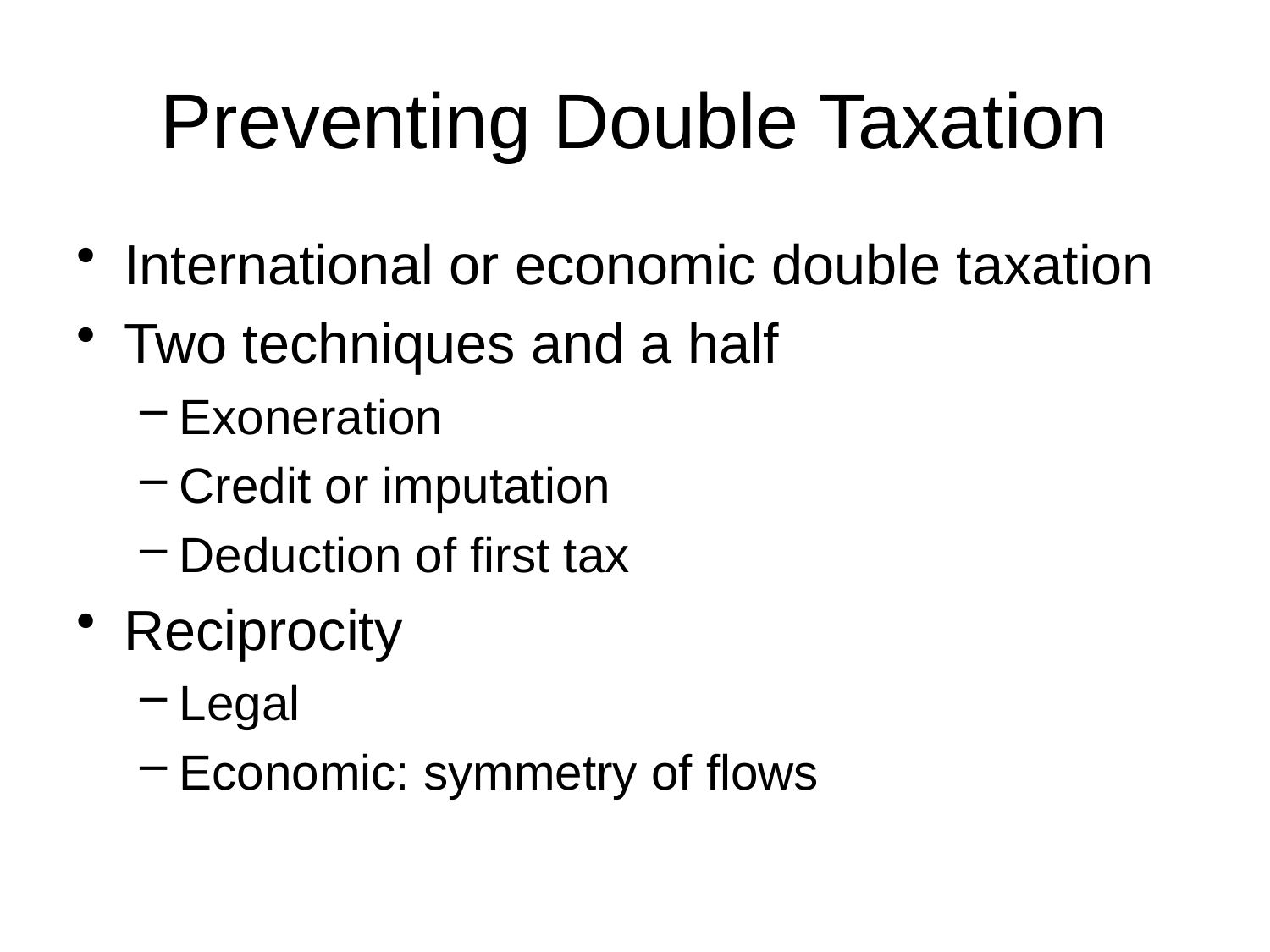

# Preventing Double Taxation
International or economic double taxation
Two techniques and a half
Exoneration
Credit or imputation
Deduction of first tax
Reciprocity
Legal
Economic: symmetry of flows